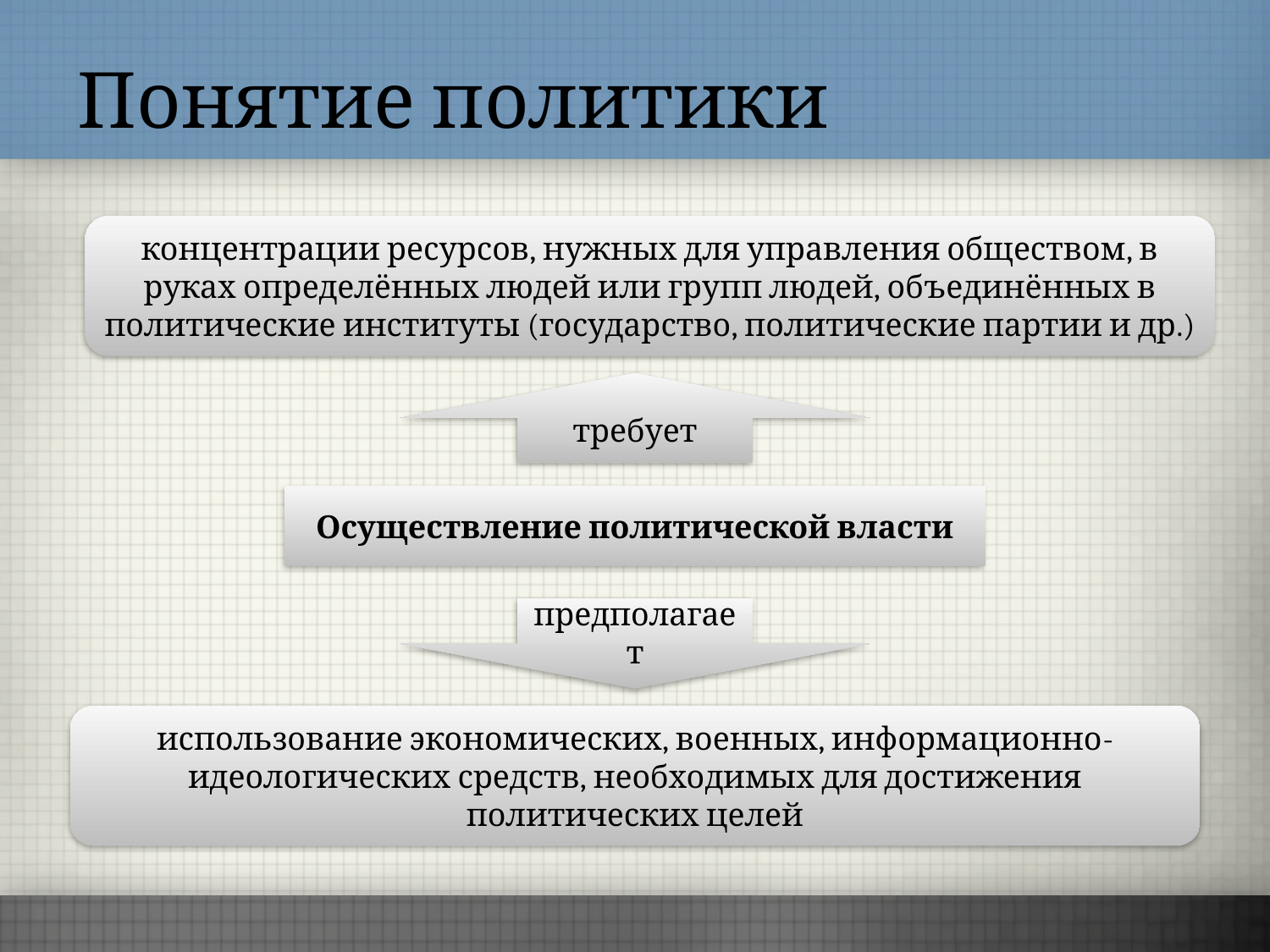

# Понятие политики
концентрации ресурсов, нужных для управления обществом, в руках определённых людей или групп людей, объединённых в политические институты (государство, политические партии и др.)
требует
Осуществление политической власти
предполагает
использование экономических, военных, информационно-идеологических средств, необходимых для достижения политических целей